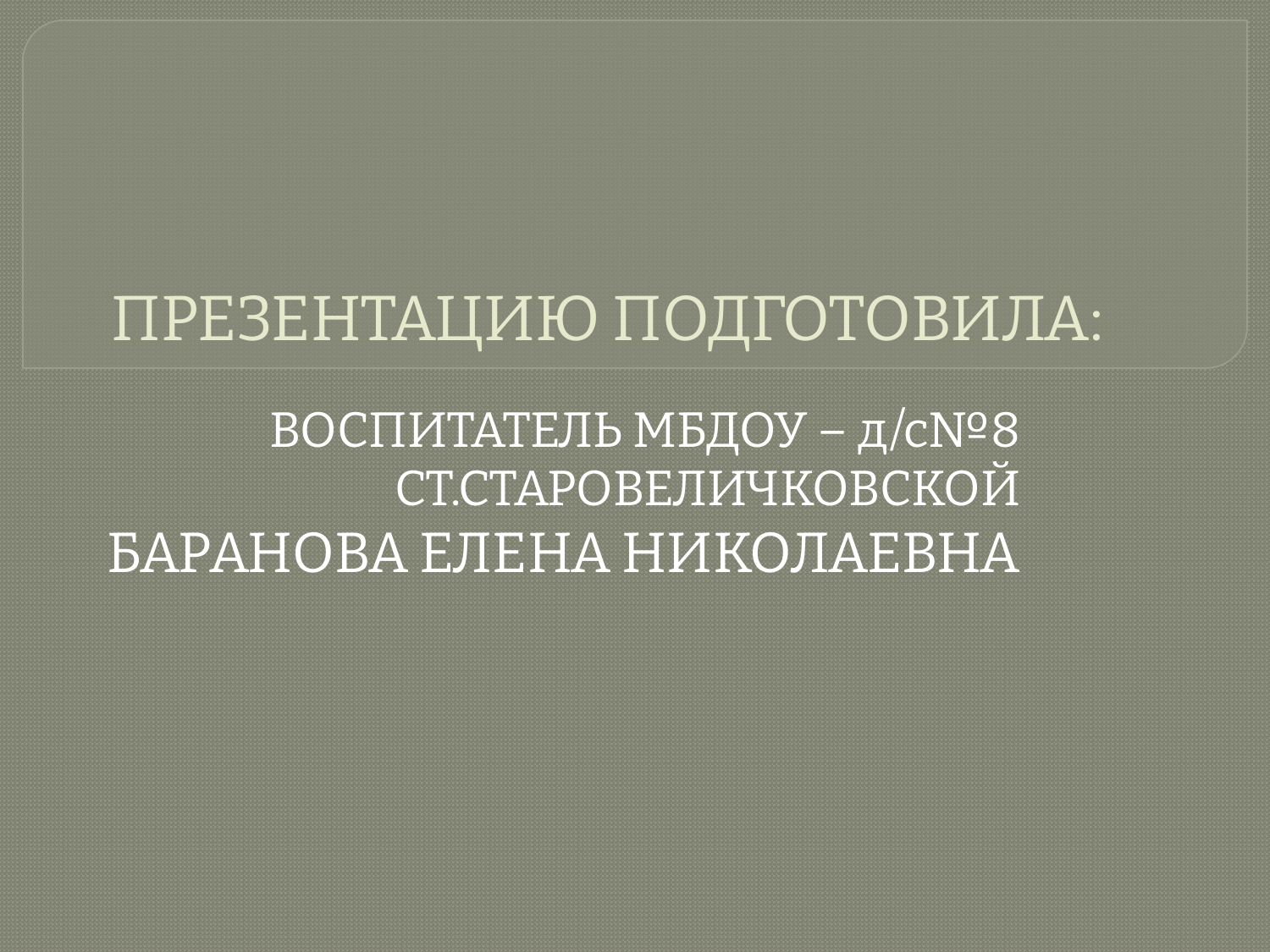

# ПРЕЗЕНТАЦИЮ ПОДГОТОВИЛА:
ВОСПИТАТЕЛЬ МБДОУ – д/с№8
СТ.СТАРОВЕЛИЧКОВСКОЙ
БАРАНОВА ЕЛЕНА НИКОЛАЕВНА